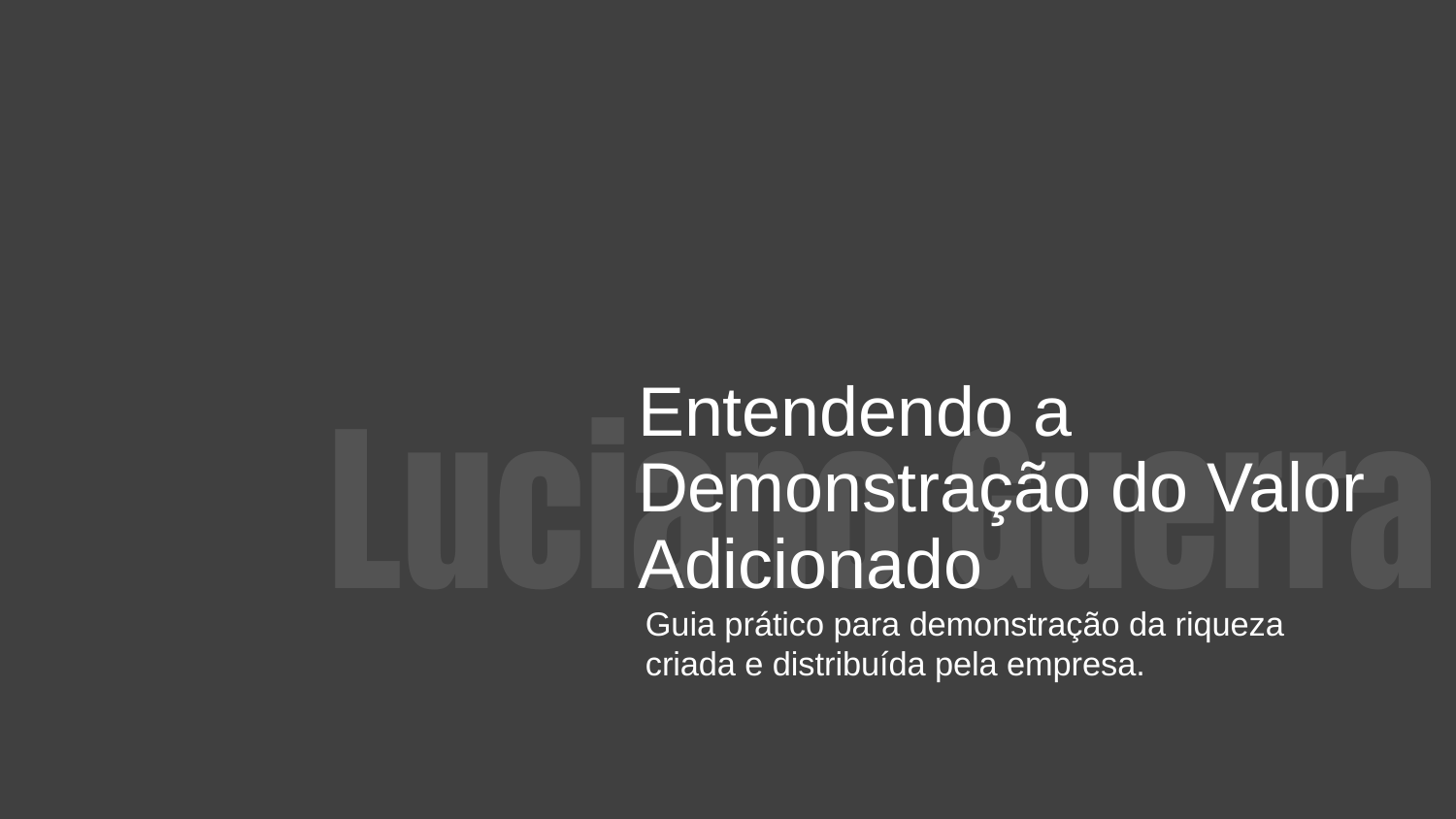

Luciano Guerra
# Entendendo a Demonstração do Valor Adicionado
Guia prático para demonstração da riqueza criada e distribuída pela empresa.